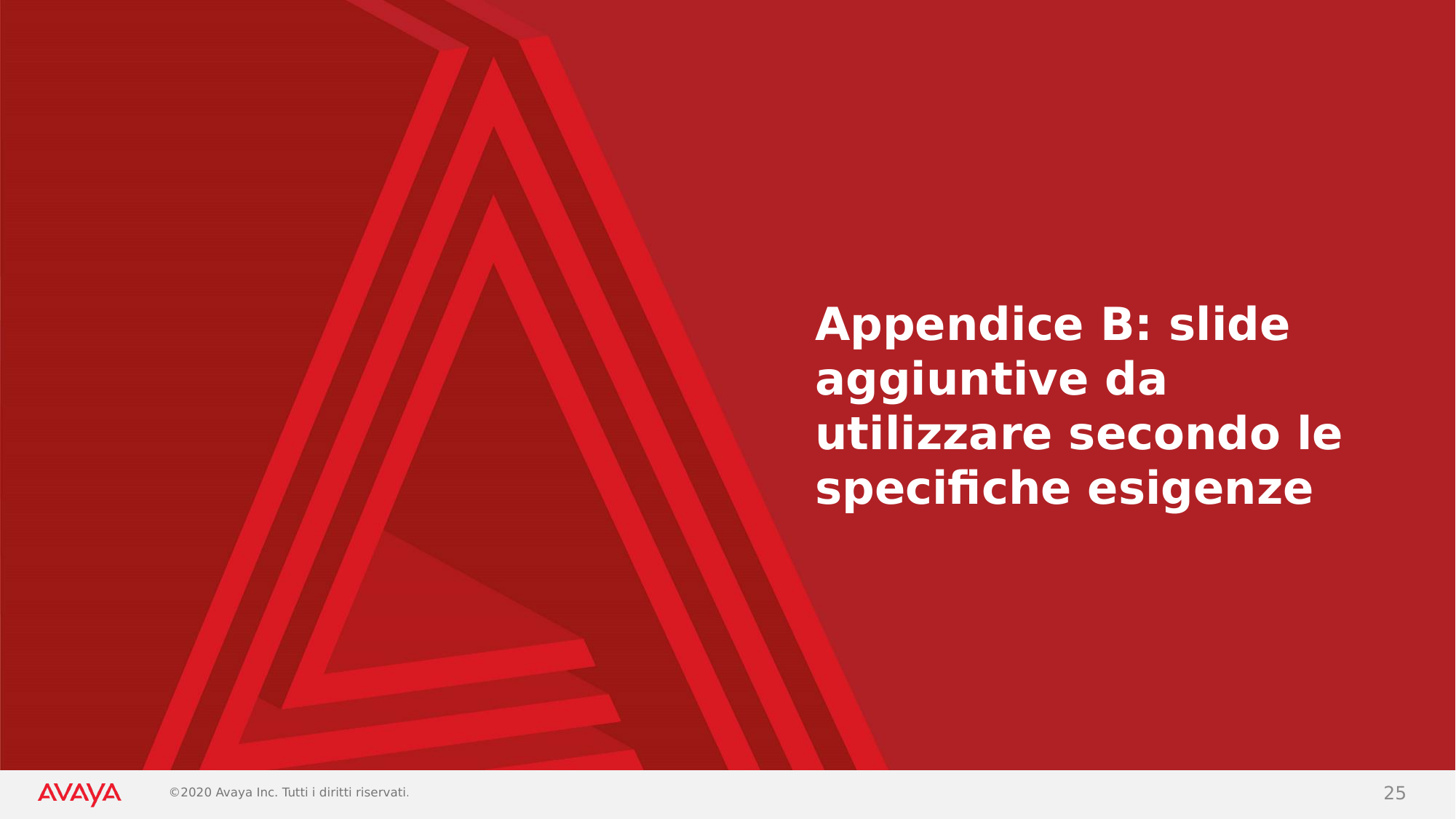

# Appendice B: slide aggiuntive da utilizzare secondo le specifiche esigenze